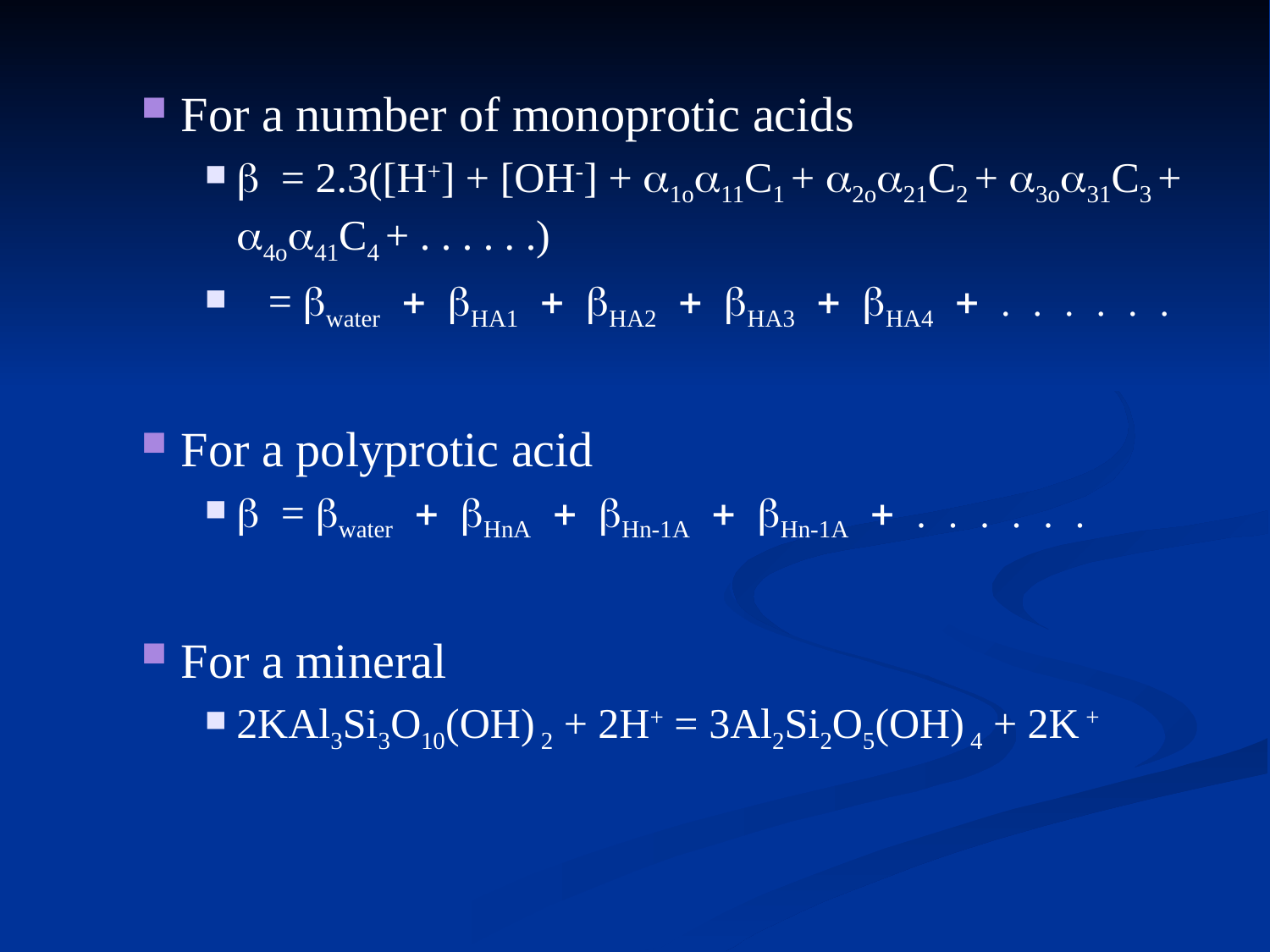

For a number of monoprotic acids
β = 2.3([H+] + [OH-] + α1oα11C1 + α2oα21C2 + α3oα31C3 + α4oα41C4 + . . . . . .)
   = βwater + βHA1 + βHA2 + βHA3 + βHA4 + . . . . . .

For a polyprotic acid
β = βwater + βHnA + βHn-1A + βHn-1A + . . . . . .

For a mineral
2KAl3Si3O10(OH) 2 + 2H+ = 3Al2Si2O5(OH) 4 + 2K +